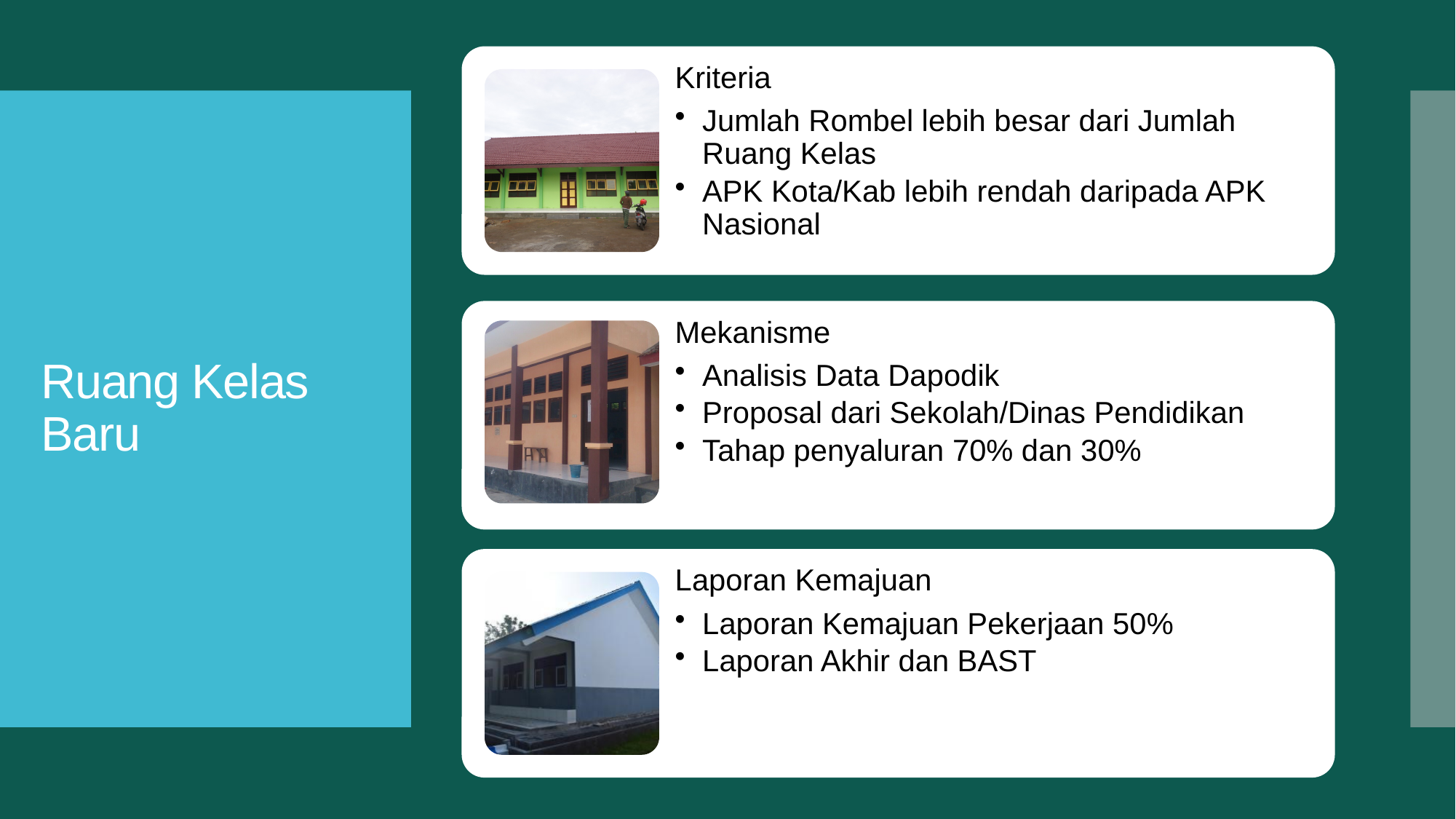

Kriteria
Jumlah Rombel lebih besar dari Jumlah Ruang Kelas
APK Kota/Kab lebih rendah daripada APK Nasional

Mekanisme
Analisis Data Dapodik
Proposal dari Sekolah/Dinas Pendidikan
Tahap penyaluran 70% dan 30%

Laporan Kemajuan
Laporan Kemajuan Pekerjaan 50%
Laporan Akhir dan BAST
# Ruang Kelas Baru